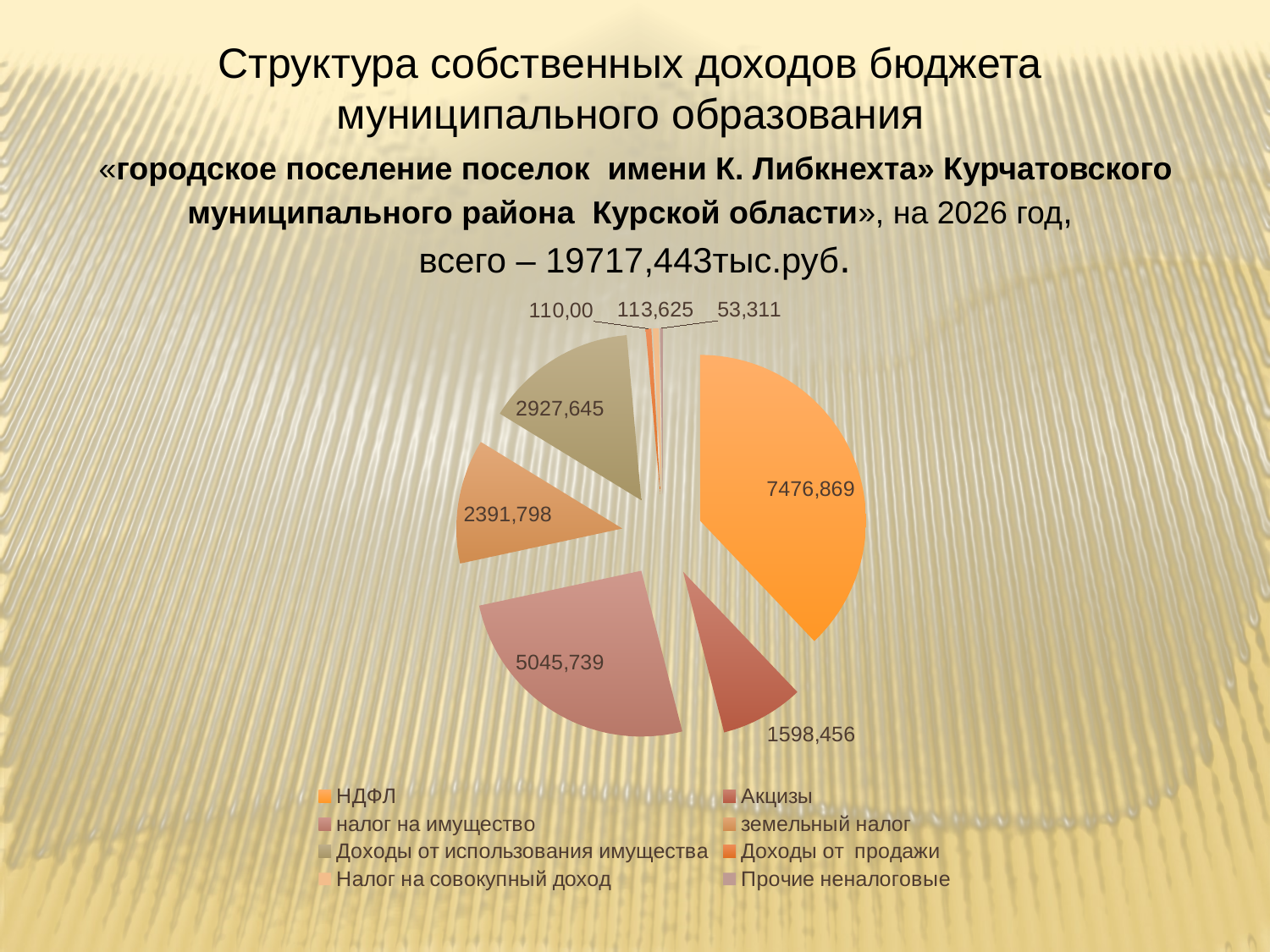

Структура собственных доходов бюджета муниципального образования
 «городское поселение поселок  имени К. Либкнехта» Курчатовского муниципального района  Курской области», на 2026 год,
 всего – 19717,443тыс.руб.

### Chart

| Category | Столбец2 |
|---|---|
| НДФЛ | 7476.869 |
| Акцизы | 1598.456 |
| налог на имущество | 5045.739 |
| земельный налог | 2391.798 |
| Доходы от использования имущества | 2927.645 |
| Доходы от  продажи | 110.0 |
| Налог на совокупный доход | 113.625 |
| Прочие неналоговые | 53.311 |